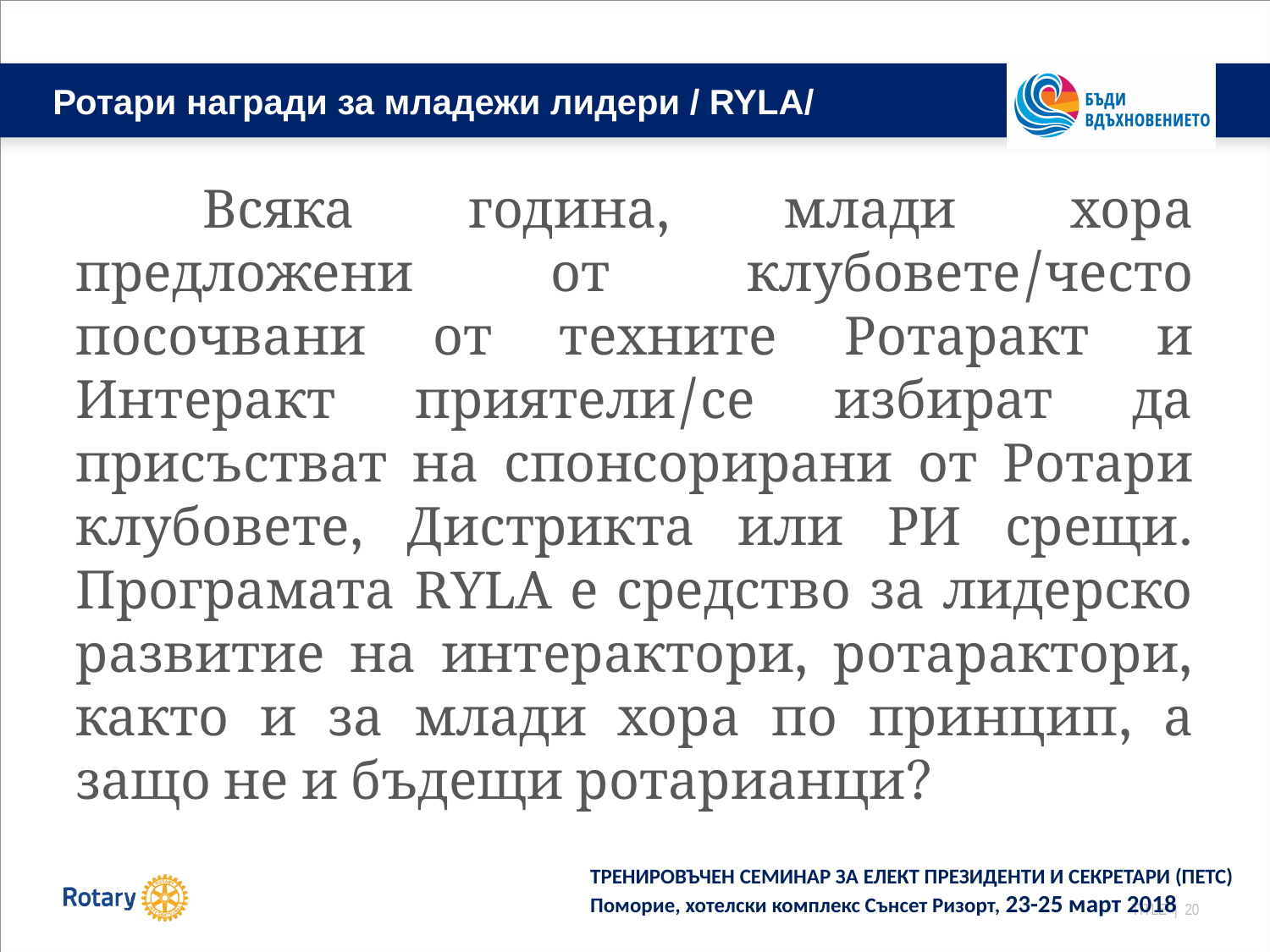

# Ротари награди за младежи лидери / RYLA/
	Всяка година, млади хора предложени от клубовете/често посочвани от техните Ротаракт и Интеракт приятели/се избират да присъстват на спонсорирани от Ротари клубовете, Дистрикта или РИ срещи. Програмата RYLA е средство за лидерско развитие на интерактори, ротарактори, както и за млади хора по принцип, а защо не и бъдещи ротарианци?